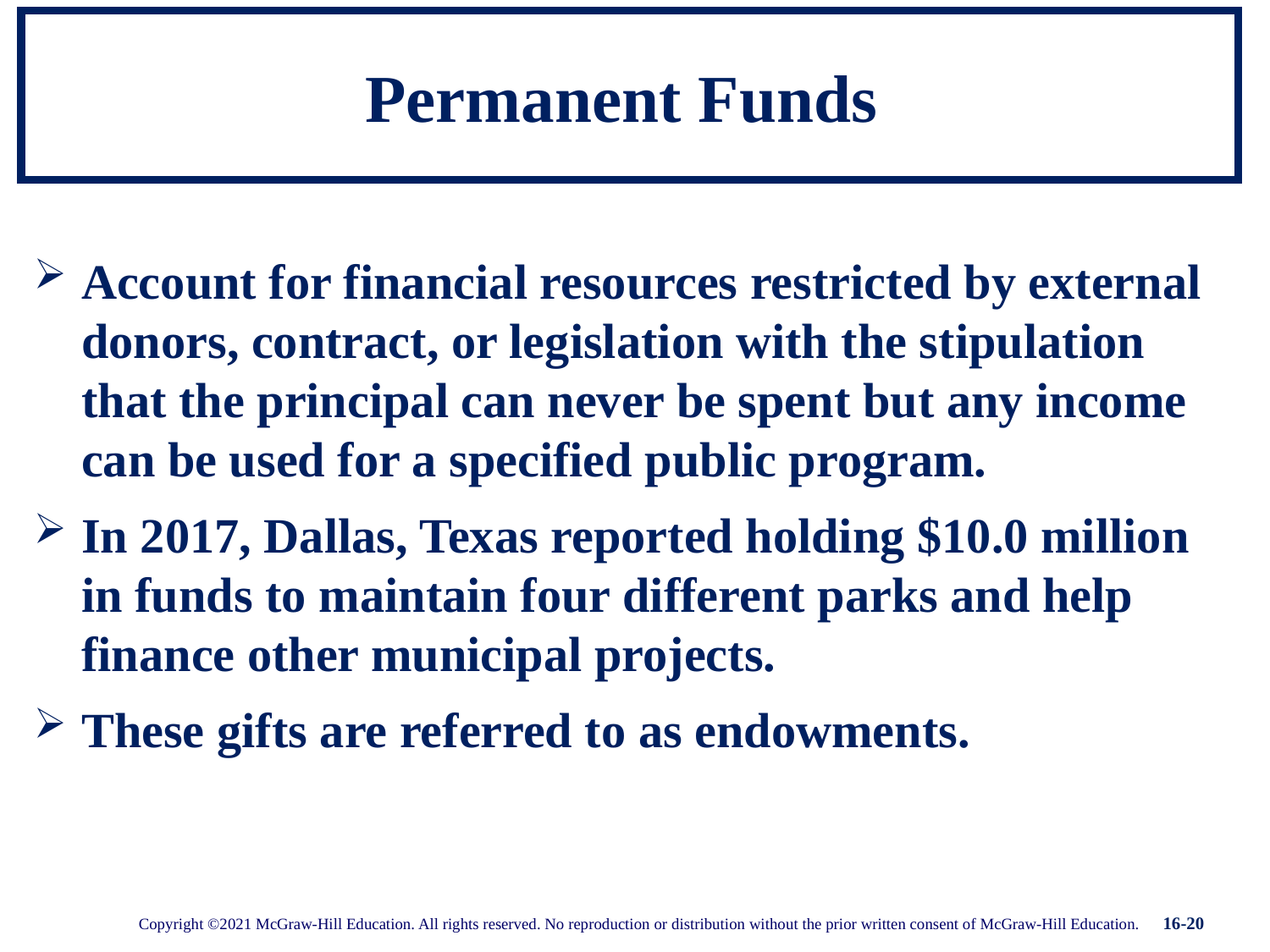

# Permanent Funds
Account for financial resources restricted by external donors, contract, or legislation with the stipulation that the principal can never be spent but any income can be used for a specified public program.
In 2017, Dallas, Texas reported holding $10.0 million in funds to maintain four different parks and help finance other municipal projects.
These gifts are referred to as endowments.
16-20
Copyright ©2021 McGraw-Hill Education. All rights reserved. No reproduction or distribution without the prior written consent of McGraw-Hill Education.